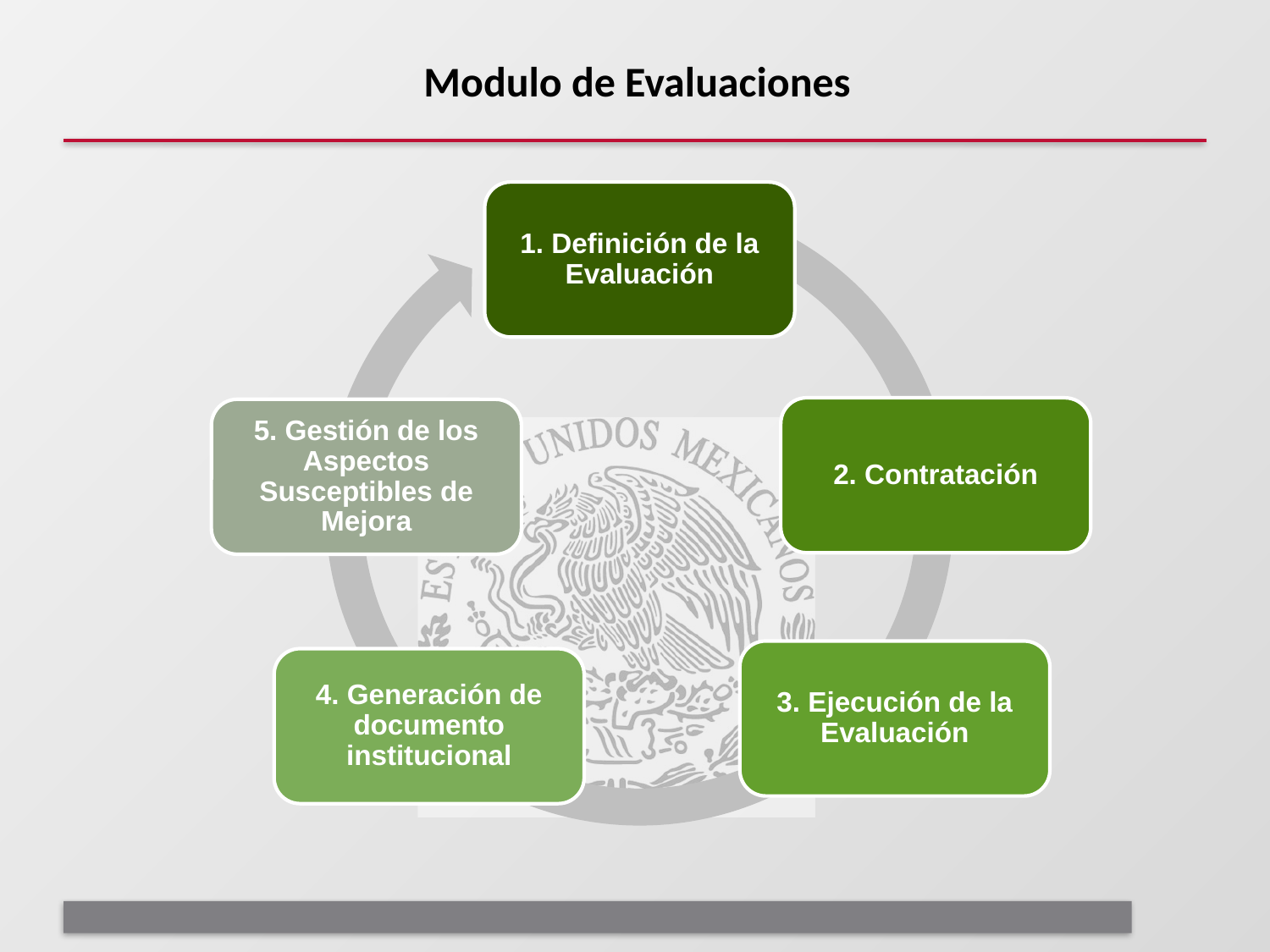

Modulo de Evaluaciones
1. Definición de la Evaluación
2. Contratación
3. Ejecución de la Evaluación
4. Generación de documento institucional
5. Gestión de los Aspectos Susceptibles de Mejora